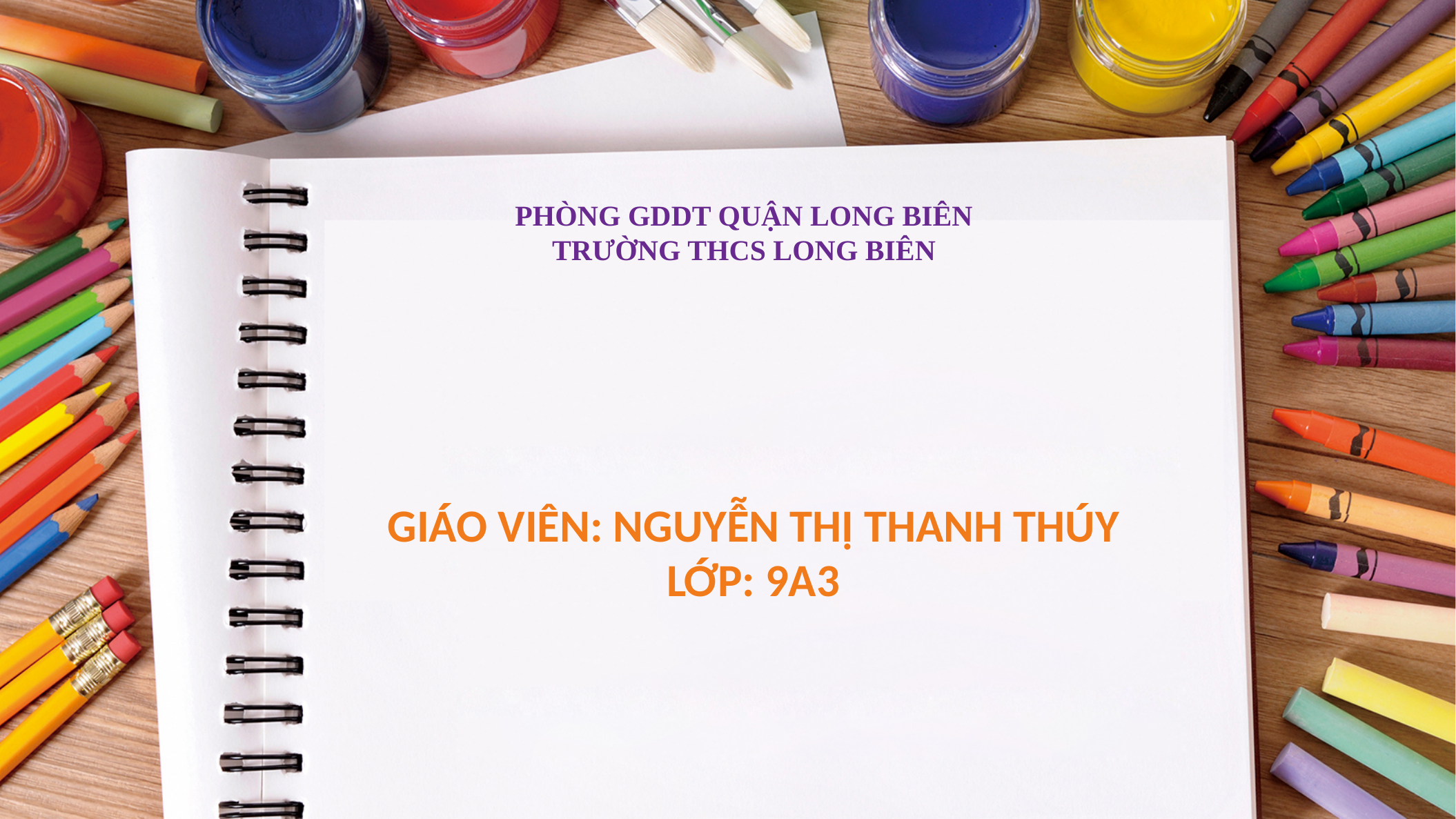

PHÒNG GDDT QUẬN LONG BIÊN
TRƯỜNG THCS LONG BIÊN
GIÁO VIÊN: NGUYỄN THỊ THANH THÚY
LỚP: 9A3